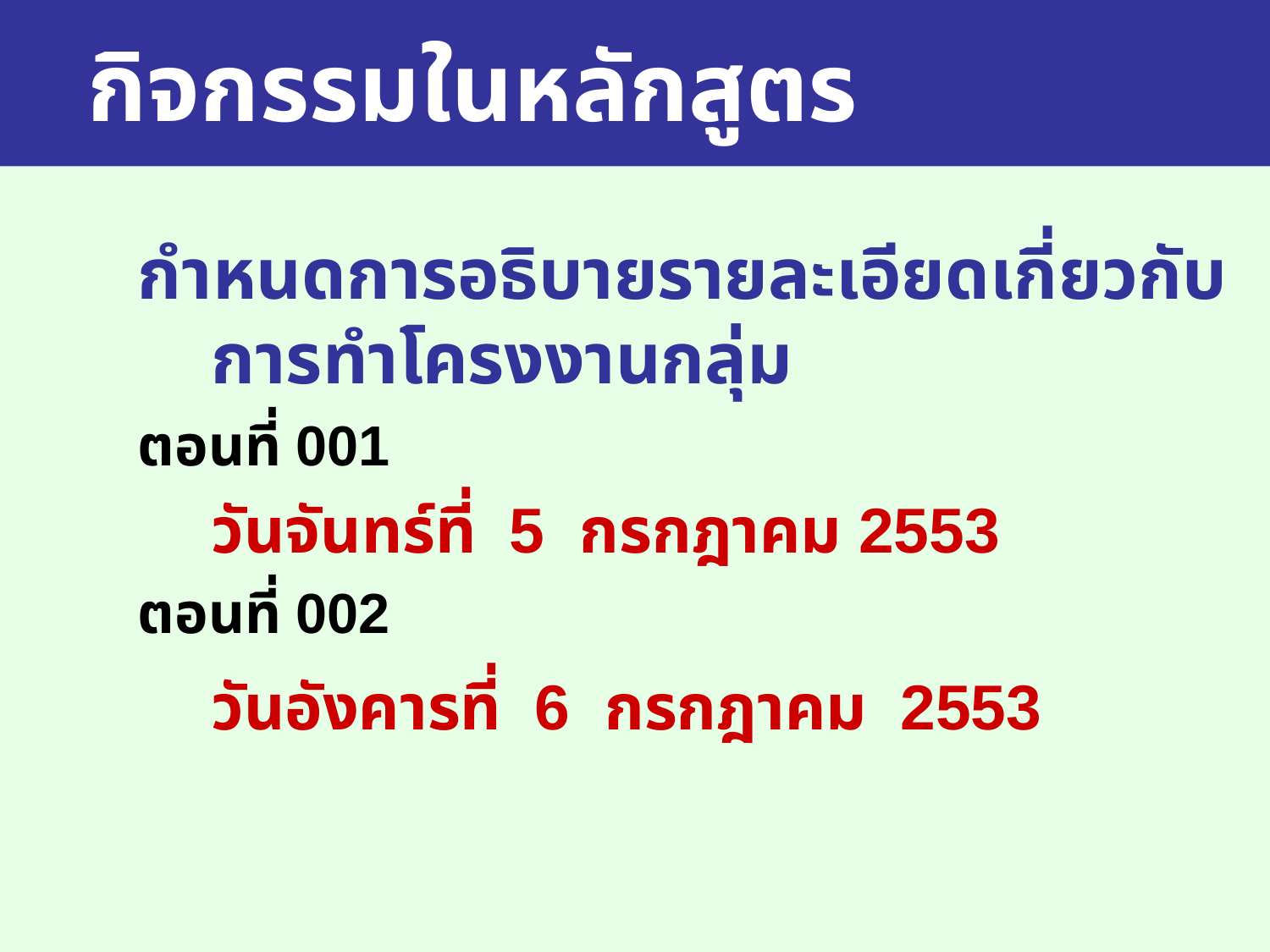

กิจกรรมในหลักสูตร

กำหนดการอธิบายรายละเอียดเกี่ยวกับการทำโครงงานกลุ่ม
ตอนที่ 001
	วันจันทร์ที่  5  กรกฎาคม 2553
ตอนที่ 002
	วันอังคารที่  6  กรกฎาคม  2553